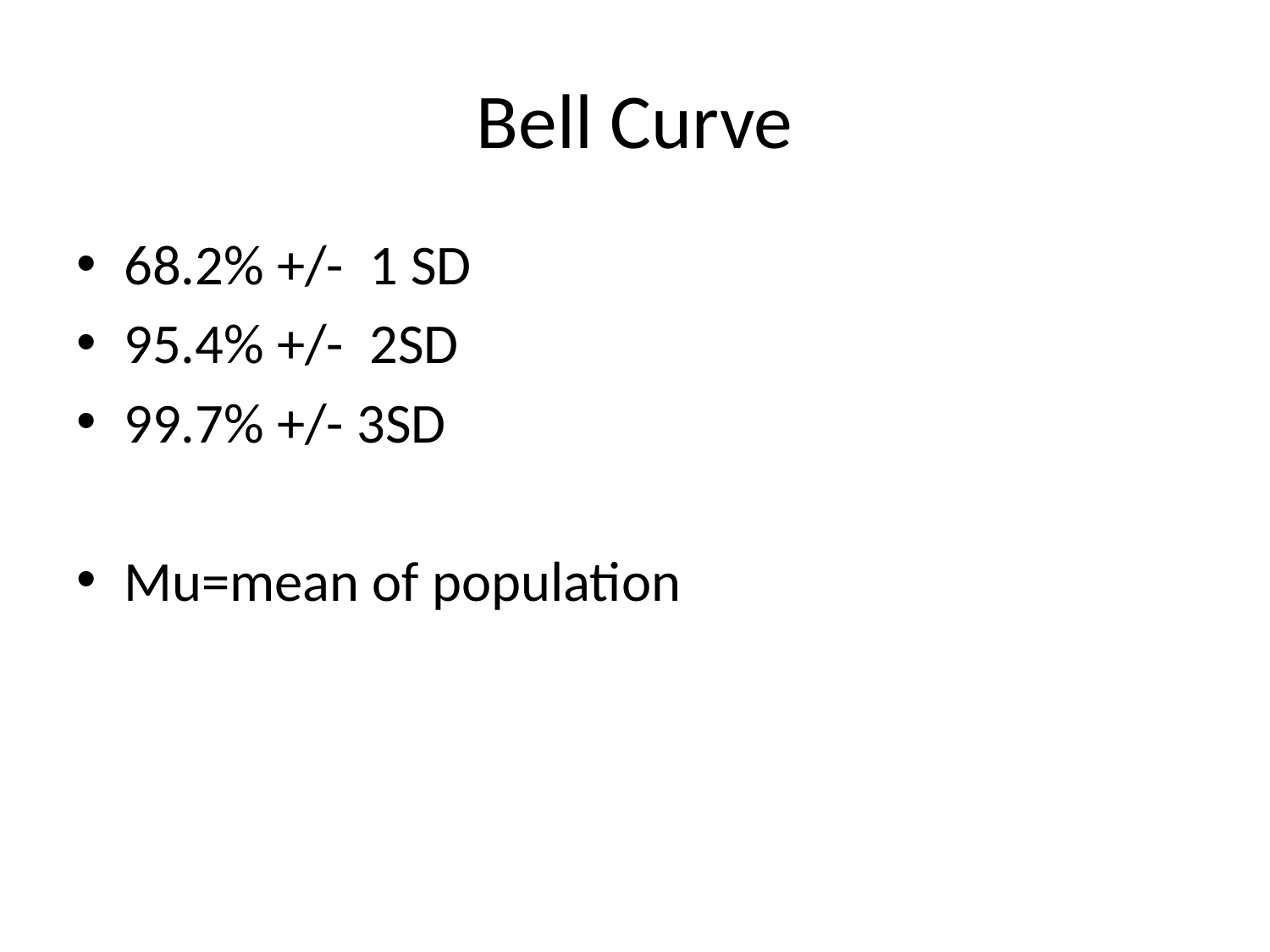

# Bell Curve
68.2% +/-  1 SD
95.4% +/-  2SD
99.7% +/- 3SD

Mu=mean of population